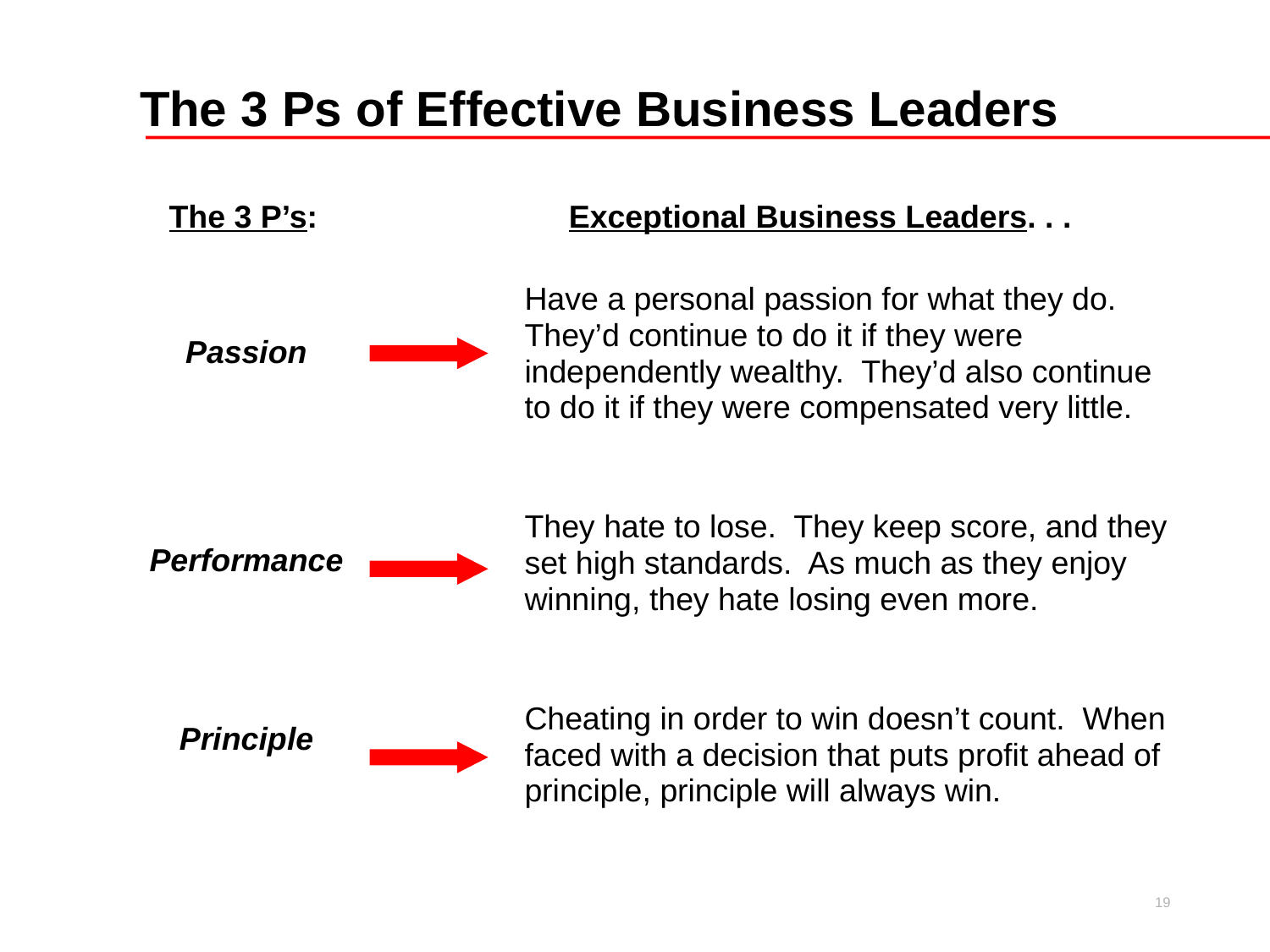

# The 3 Ps of Effective Business Leaders
The 3 P’s:
Exceptional Business Leaders. . .
Have a personal passion for what they do.  They’d continue to do it if they were independently wealthy.  They’d also continue
to do it if they were compensated very little.
They hate to lose.  They keep score, and they set high standards.  As much as they enjoy winning, they hate losing even more.
Cheating in order to win doesn’t count.  When faced with a decision that puts profit ahead of principle, principle will always win.
Passion

Performance

Principle

19